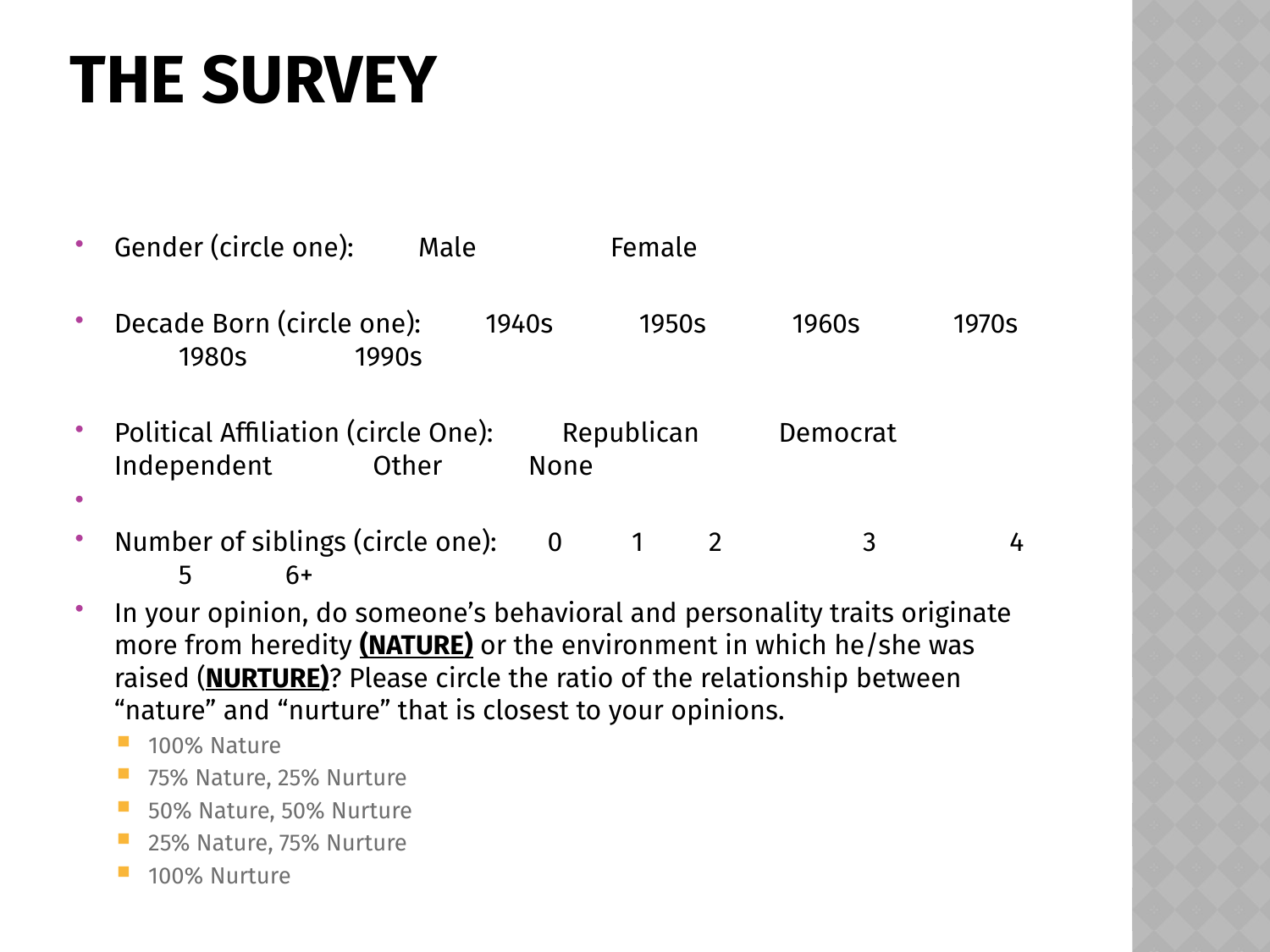

# The Survey
Gender (circle one):         Male	   	 Female

Decade Born (circle one):         1940s            1950s            1960s             1970s               1980s               1990s

Political Affiliation (circle One):  	    Republican    	     Democrat          Independent              Other            None

Number of siblings (circle one):	  0     	    1    	     2   	       3   	        4              5             6+
In your opinion, do someone’s behavioral and personality traits originate more from heredity (NATURE) or the environment in which he/she was raised (NURTURE)? Please circle the ratio of the relationship between “nature” and “nurture” that is closest to your opinions.
100% Nature
75% Nature, 25% Nurture
50% Nature, 50% Nurture
25% Nature, 75% Nurture
100% Nurture